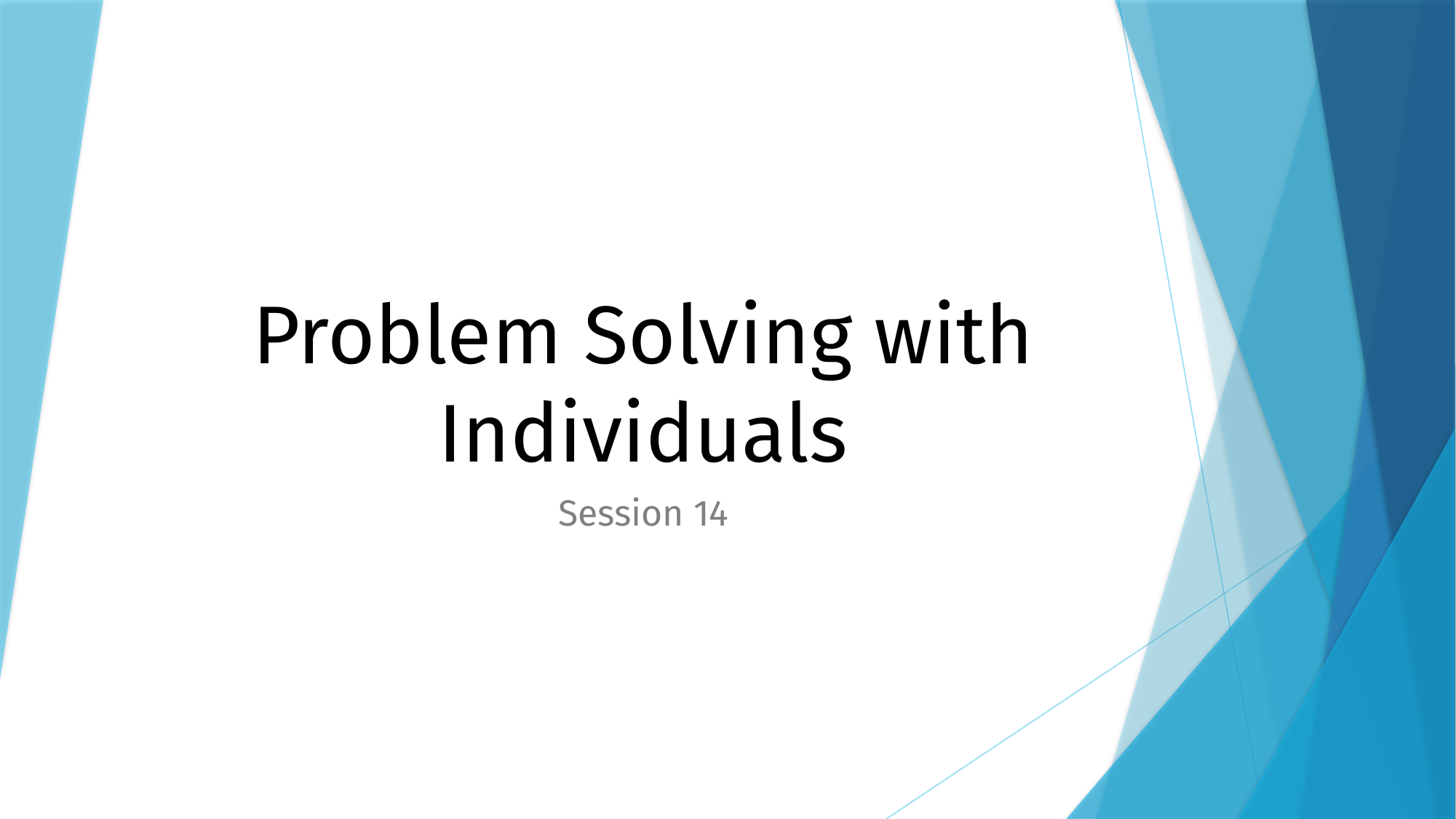

# Problem Solving with Individuals
Session 14